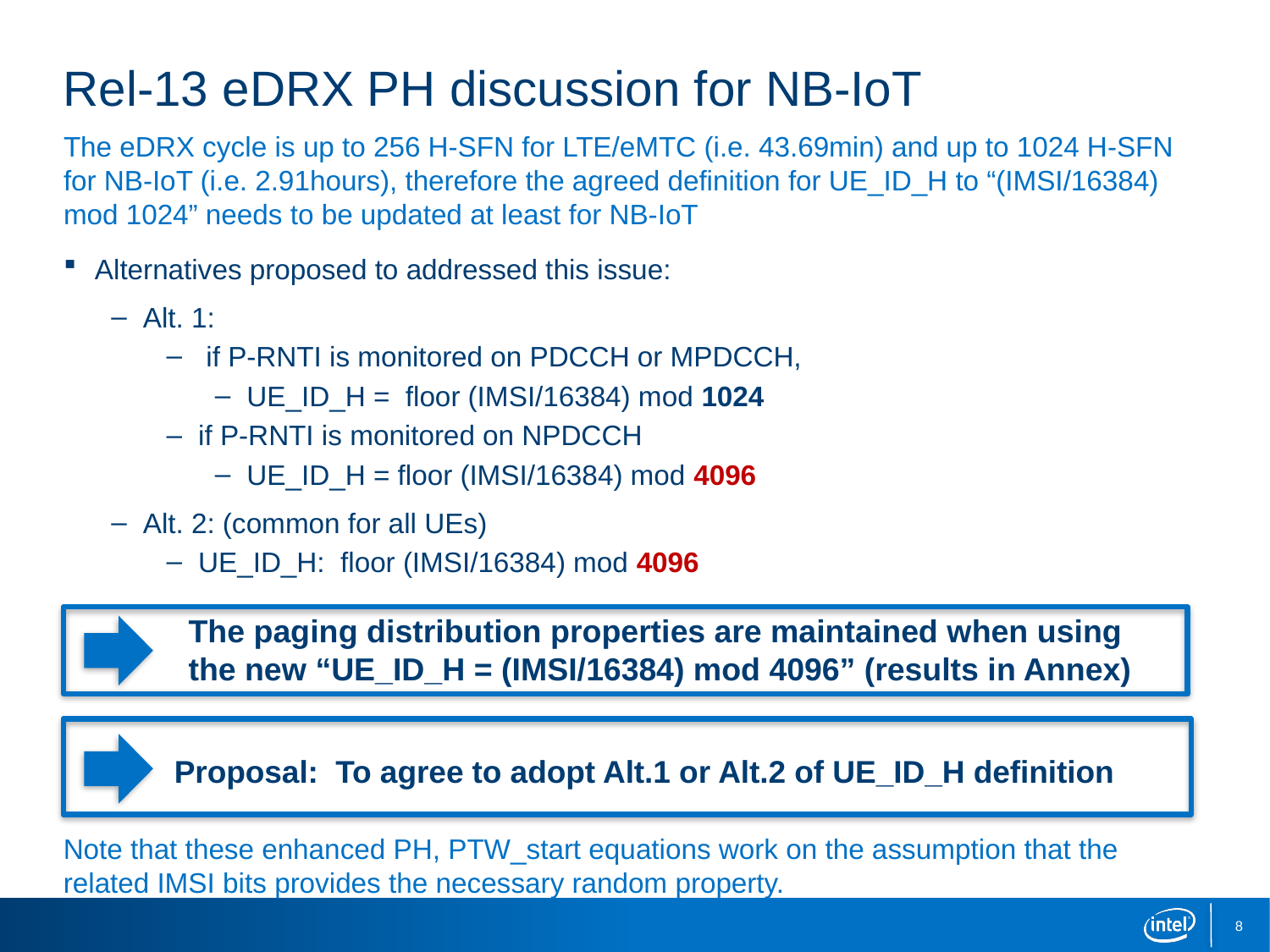

# Rel-13 eDRX PH discussion for NB-IoT
The eDRX cycle is up to 256 H-SFN for LTE/eMTC (i.e. 43.69min) and up to 1024 H-SFN for NB-IoT (i.e. 2.91hours), therefore the agreed definition for UE_ID_H to “(IMSI/16384) mod 1024” needs to be updated at least for NB-IoT
Alternatives proposed to addressed this issue:
Alt. 1:
 if P-RNTI is monitored on PDCCH or MPDCCH,
UE_ID_H =  floor (IMSI/16384) mod 1024
if P-RNTI is monitored on NPDCCH
UE_ID_H = floor (IMSI/16384) mod 4096
Alt. 2: (common for all UEs)
UE_ID_H:  floor (IMSI/16384) mod 4096

The paging distribution properties are maintained when using the new “UE_ID_H = (IMSI/16384) mod 4096” (results in Annex)

Proposal:  To agree to adopt Alt.1 or Alt.2 of UE_ID_H definition
Note that these enhanced PH, PTW_start equations work on the assumption that the related IMSI bits provides the necessary random property.
8